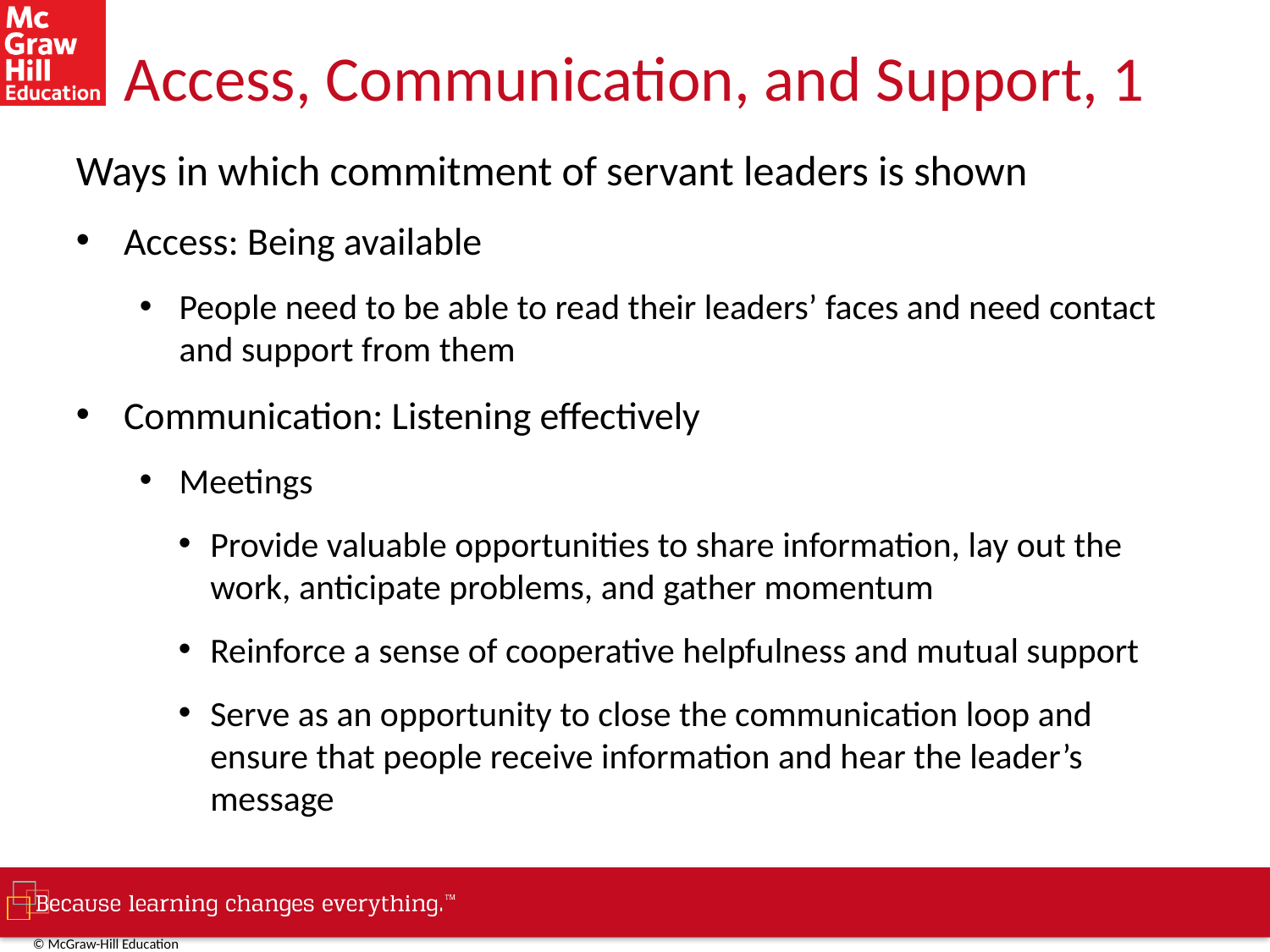

# Access, Communication, and Support, 1
Ways in which commitment of servant leaders is shown
Access: Being available
People need to be able to read their leaders’ faces and need contact and support from them
Communication: Listening effectively
Meetings
Provide valuable opportunities to share information, lay out the work, anticipate problems, and gather momentum
Reinforce a sense of cooperative helpfulness and mutual support
Serve as an opportunity to close the communication loop and ensure that people receive information and hear the leader’s message